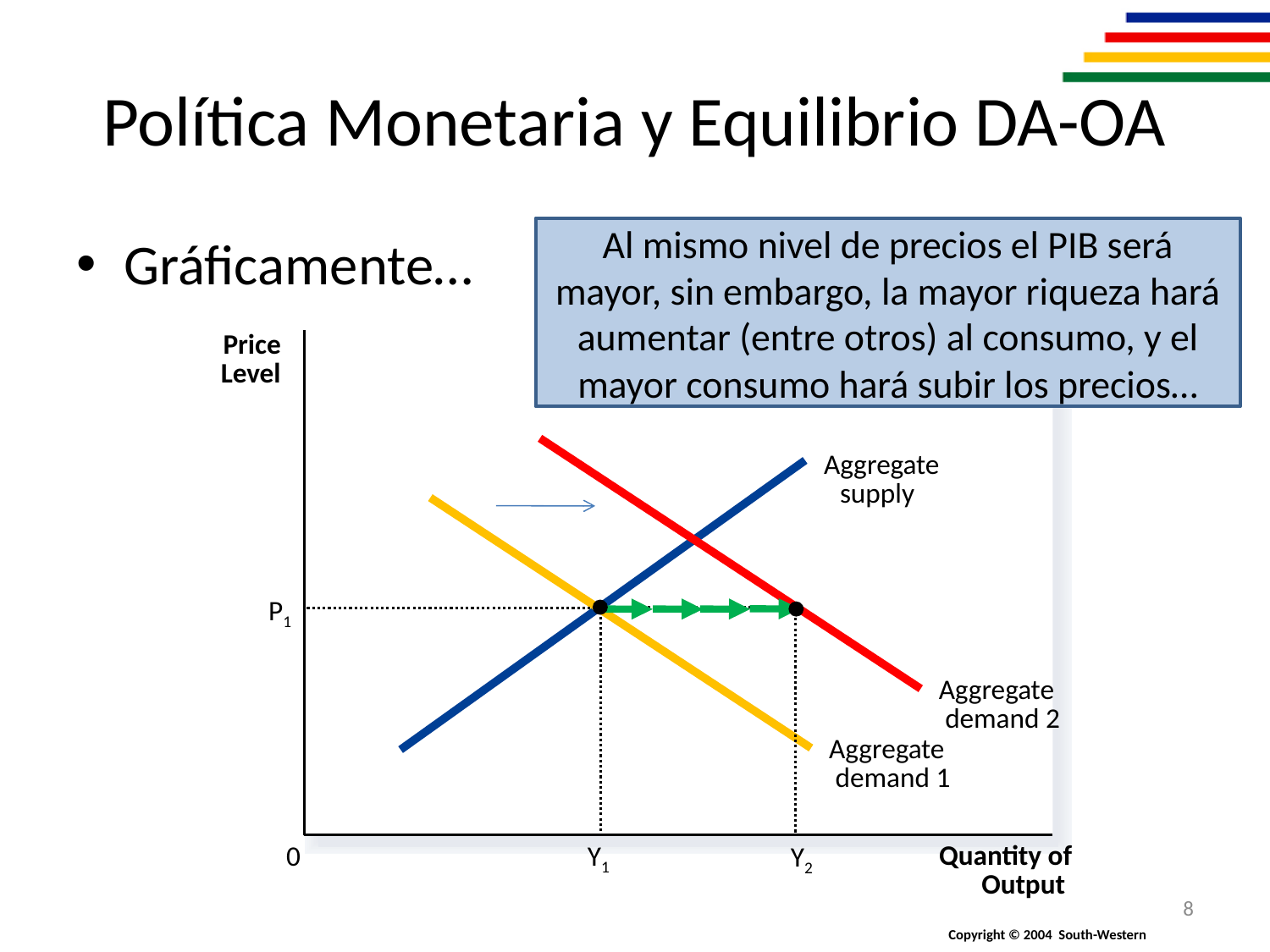

# Política Monetaria y Equilibrio DA-OA
Al mismo nivel de precios el PIB será mayor, sin embargo, la mayor riqueza hará aumentar (entre otros) al consumo, y el mayor consumo hará subir los precios…
Gráficamente…
Price

Level

Aggregate
demand 2
Aggregate

supply

Aggregate
demand 1
P1

Quantity of
0
Y1
Y2
Output
8
Copyright © 2004  South-Western